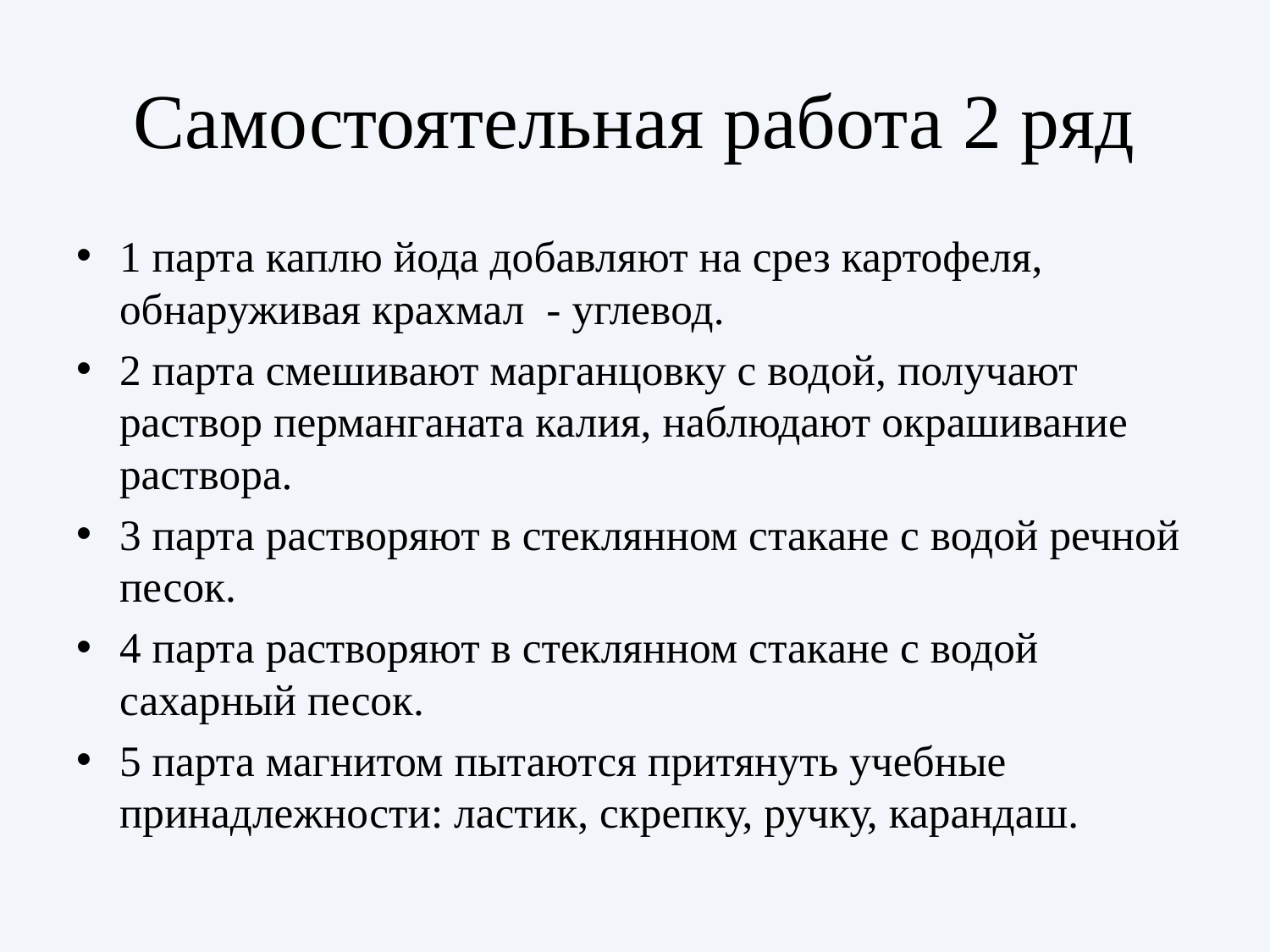

# Самостоятельная работа 2 ряд
1 парта каплю йода добавляют на срез картофеля, обнаруживая крахмал  - углевод.
2 парта смешивают марганцовку с водой, получают раствор перманганата калия, наблюдают окрашивание раствора.
3 парта растворяют в стеклянном стакане с водой речной песок.
4 парта растворяют в стеклянном стакане с водой сахарный песок.
5 парта магнитом пытаются притянуть учебные принадлежности: ластик, скрепку, ручку, карандаш.